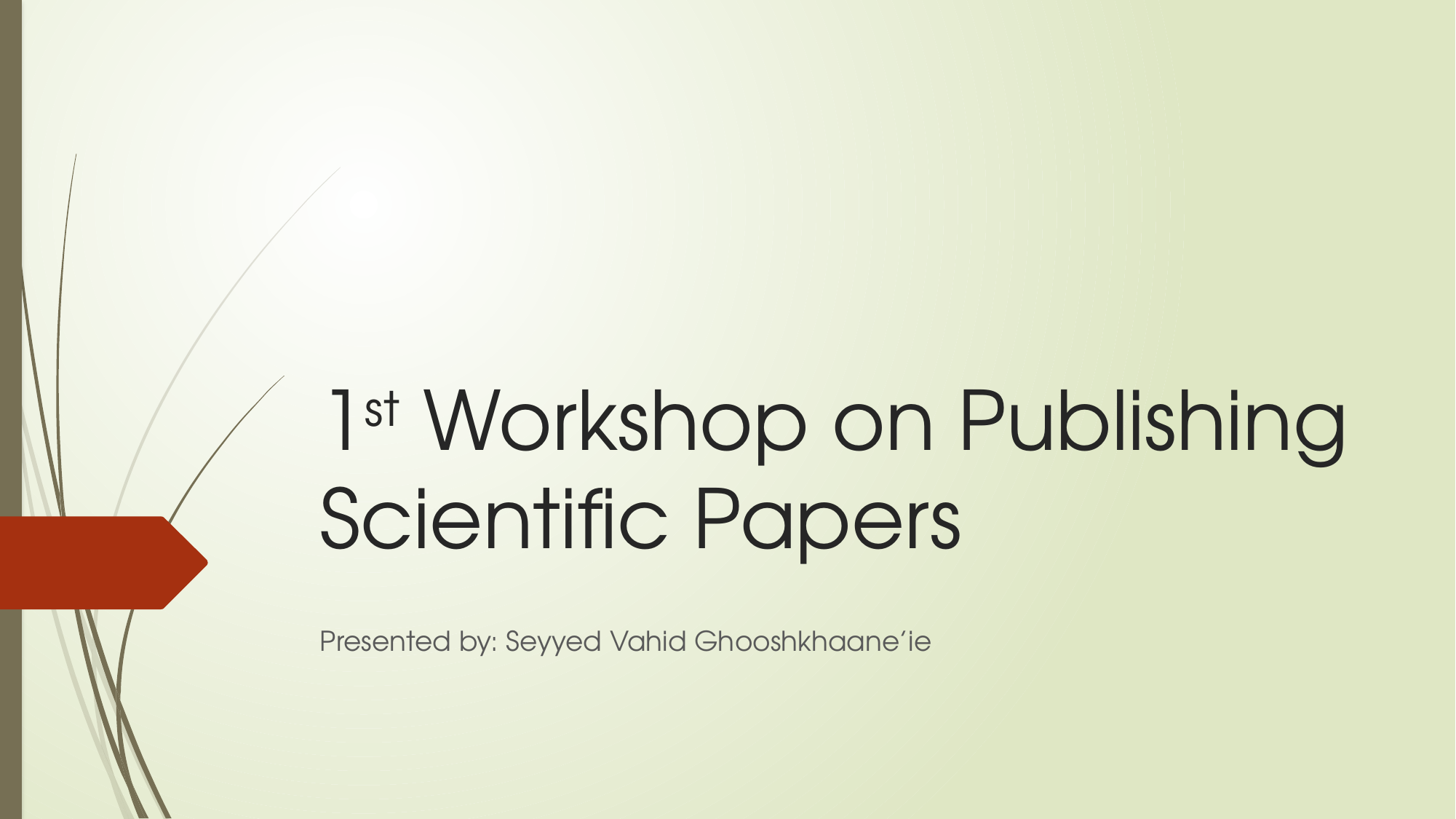

# 1st Workshop on Publishing Scientific Papers

Presented by: Seyyed Vahid Ghooshkhaane’ie